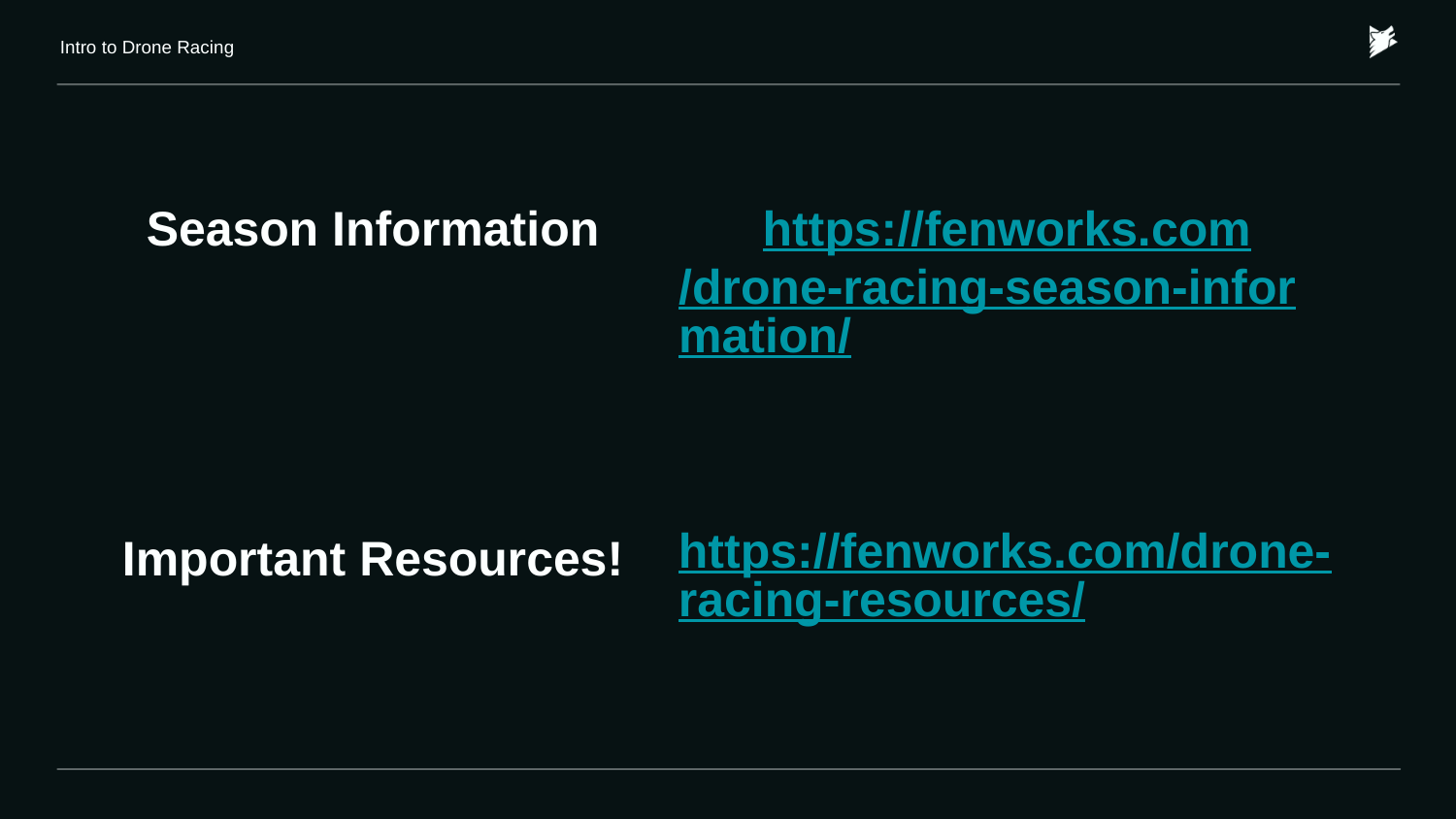

Intro to Drone Racing
Season Information
https://fenworks.com/drone-racing-season-information/
Important Resources!
https://fenworks.com/drone-racing-resources/